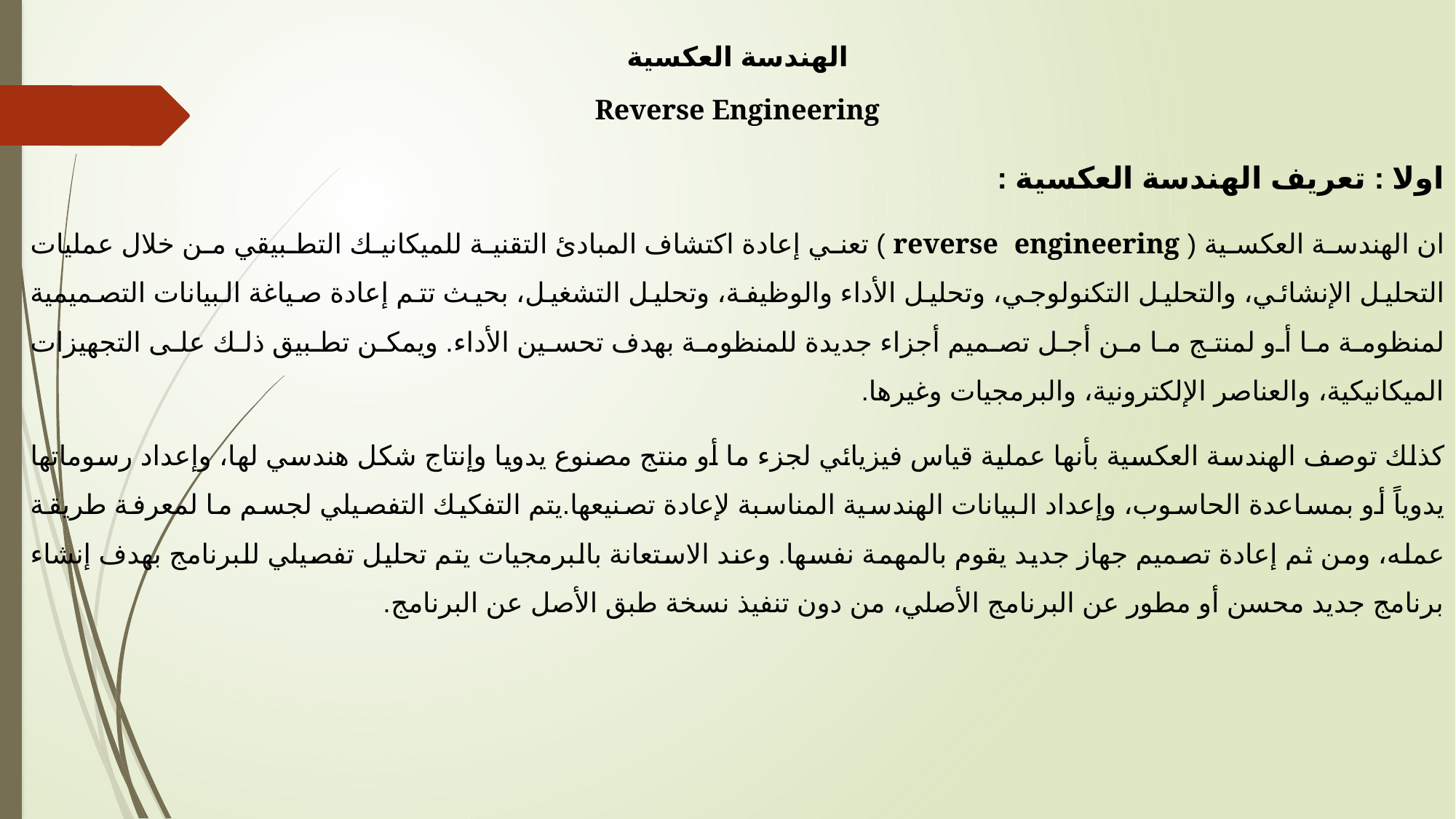

الهندسة العكسية
Reverse Engineering
اولا : تعريف الهندسة العكسية :
ان الهندسة العكسية ( reverse engineering ) تعني إعادة اكتشاف المبادئ التقنية للميكانيك التطبيقي من خلال عمليات التحليل الإنشائي، والتحليل التكنولوجي، وتحليل الأداء والوظيفة، وتحليل التشغيل، بحيث تتم إعادة صياغة البيانات التصميمية لمنظومة ما أو لمنتج ما من أجل تصميم أجزاء جديدة للمنظومة بهدف تحسين الأداء. ويمكن تطبيق ذلك على التجهيزات الميكانيكية، والعناصر الإلكترونية، والبرمجيات وغيرها.
كذلك توصف الهندسة العكسية بأنها عملية قياس فيزيائي لجزء ما أو منتج مصنوع يدويا وإنتاج شكل هندسي لها، وإعداد رسوماتها يدوياً أو بمساعدة الحاسوب، وإعداد البيانات الهندسية المناسبة لإعادة تصنيعها.يتم التفكيك التفصيلي لجسم ما لمعرفة طريقة عمله، ومن ثم إعادة تصميم جهاز جديد يقوم بالمهمة نفسها. وعند الاستعانة بالبرمجيات يتم تحليل تفصيلي للبرنامج بهدف إنشاء برنامج جديد محسن أو مطور عن البرنامج الأصلي، من دون تنفيذ نسخة طبق الأصل عن البرنامج.